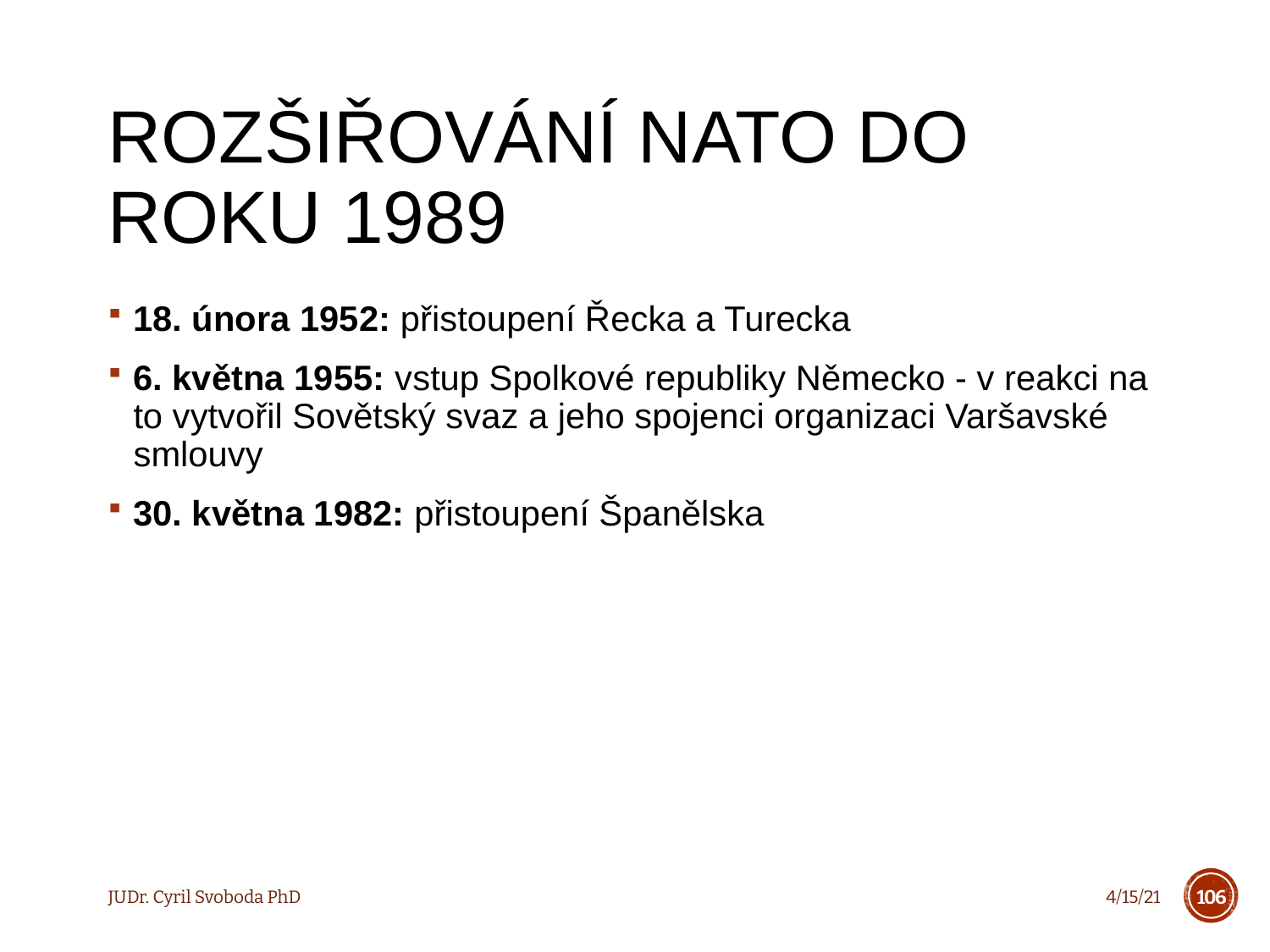

# Rozšiřování NATO do roku 1989
18. února 1952: přistoupení Řecka a Turecka
6. května 1955: vstup Spolkové republiky Německo - v reakci na to vytvořil Sovětský svaz a jeho spojenci organizaci Varšavské smlouvy
30. května 1982: přistoupení Španělska

JUDr. Cyril Svoboda PhD
4/15/21
106